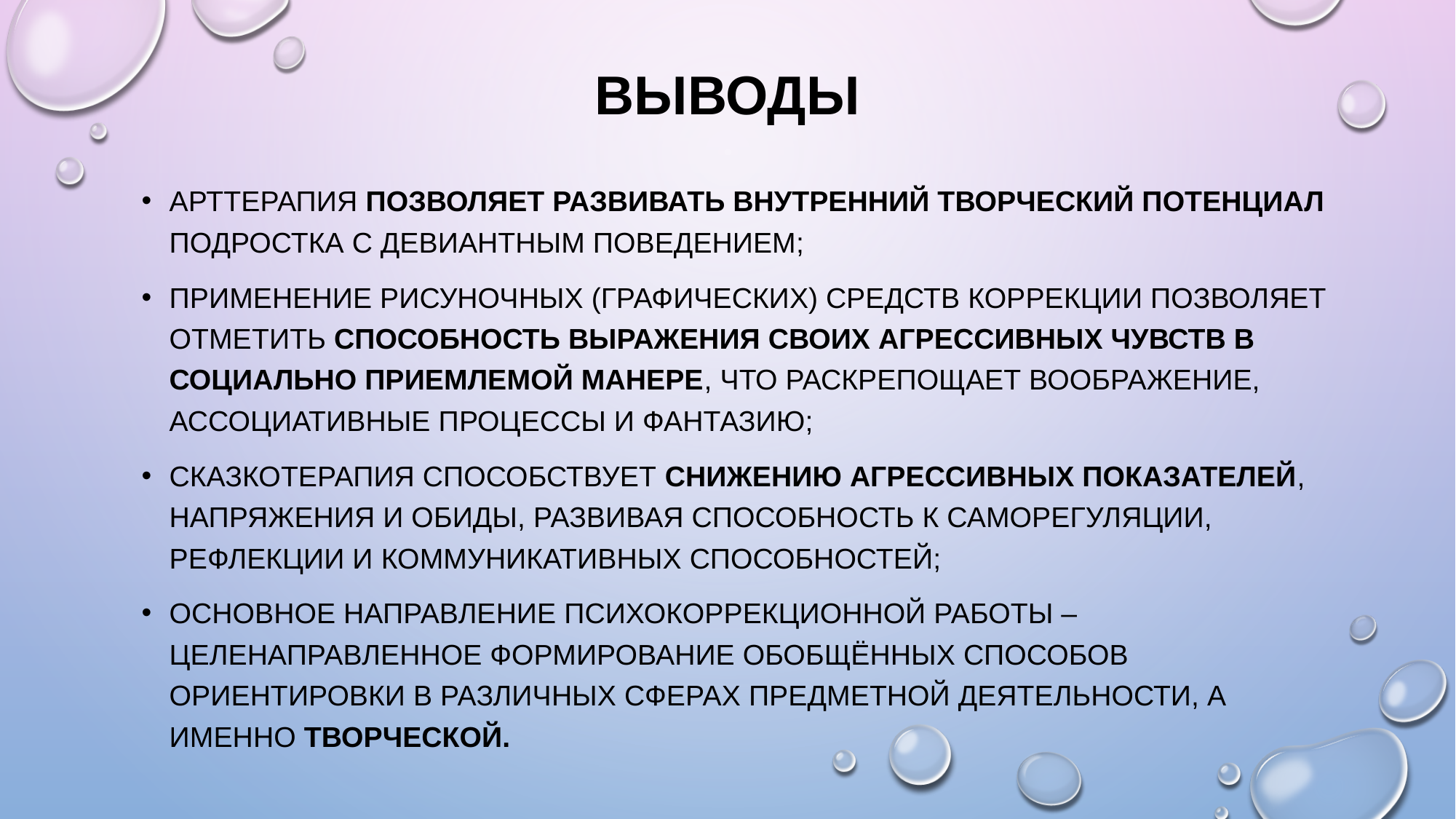

# выводы
Арттерапия позволяет развивать внутренний творческий потенциал подростка с девиантным поведением;
применение рисуночных (графических) средств коррекции позволяет отметить способность выражения своих агрессивных чувств в социально приемлемой манере, что раскрепощает воображение, ассоциативные процессы и фантазию;
Сказкотерапия способствует снижению агрессивных показателей, напряжения и обиды, развивая способность к саморегуляции, рефлекции и коммуникативных способностей;
Основное направление психокоррекционной работы – целенаправленное формирование обобщённых способов ориентировки в различных сферах предметной деятельности, а именно творческой.